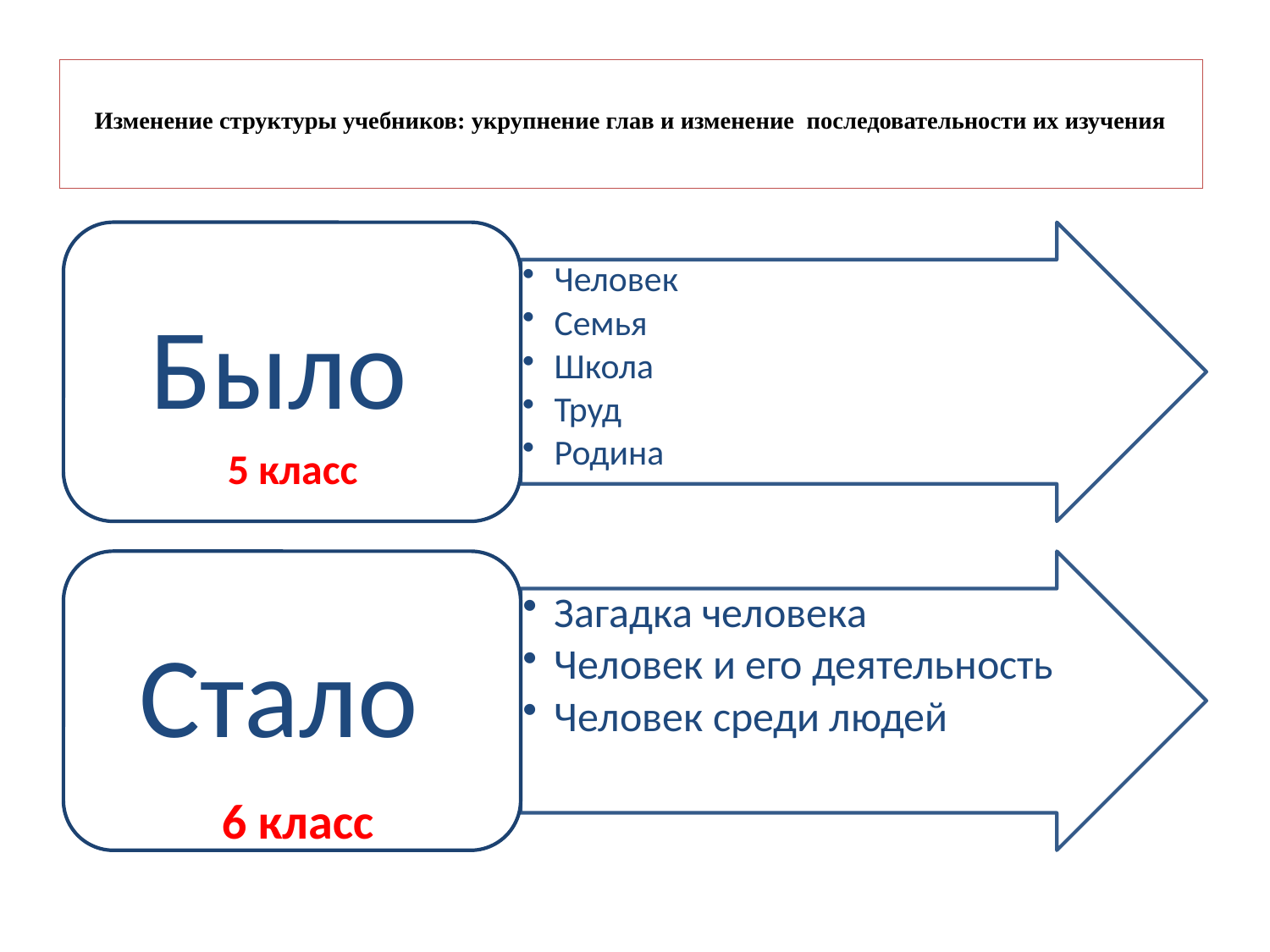

# Изменение структуры учебников: укрупнение глав и изменение  последовательности их изучения
Человек
Семья
Школа
Труд
Родина
Было
Загадка человека
Человек и его деятельность
Человек среди людей
Стало
5 класс
6 класс